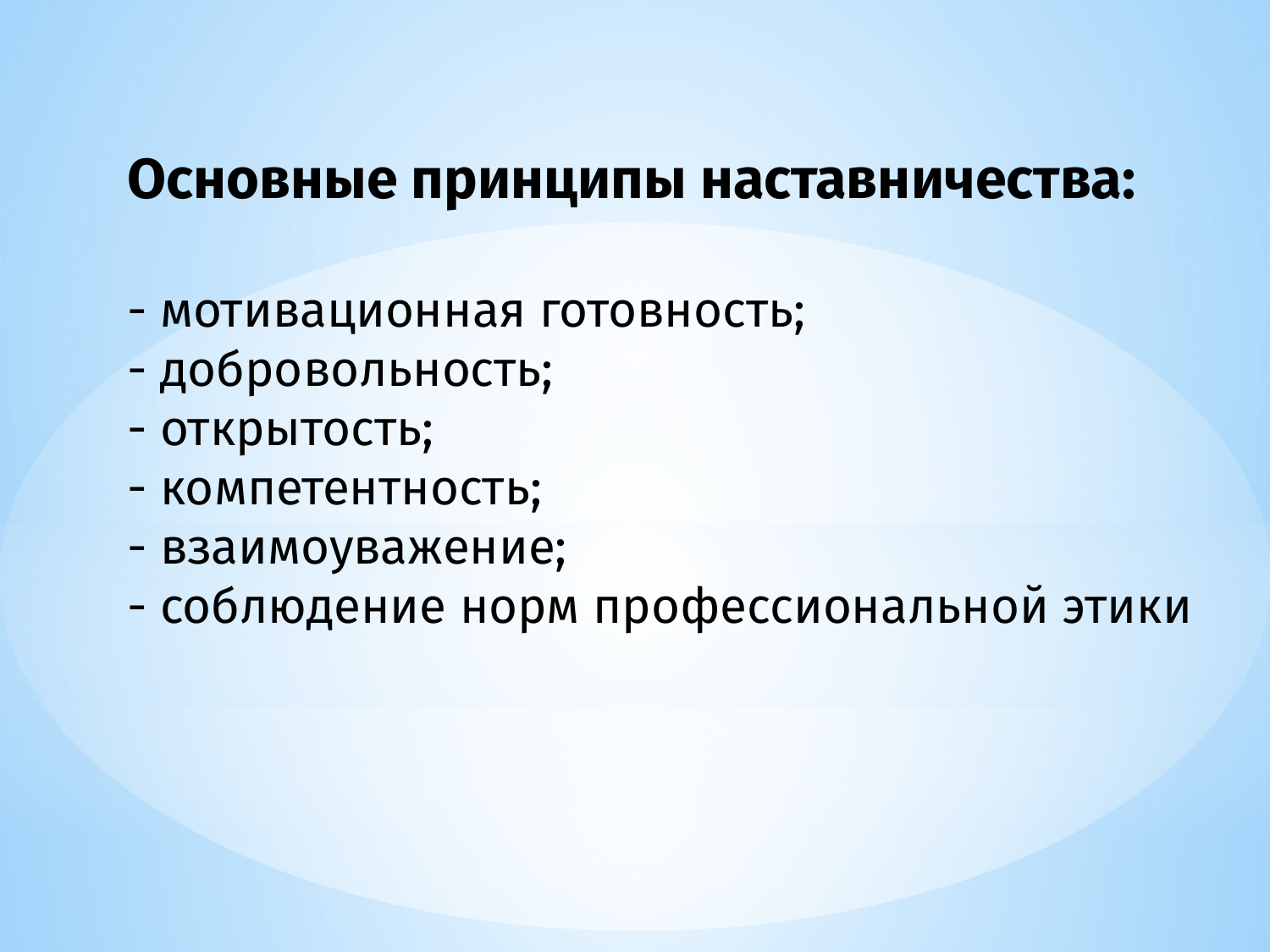

Основные принципы наставничества:

- мотивационная готовность;
- добровольность;
- открытость;
- компетентность;
- взаимоуважение;
- соблюдение норм профессиональной этики